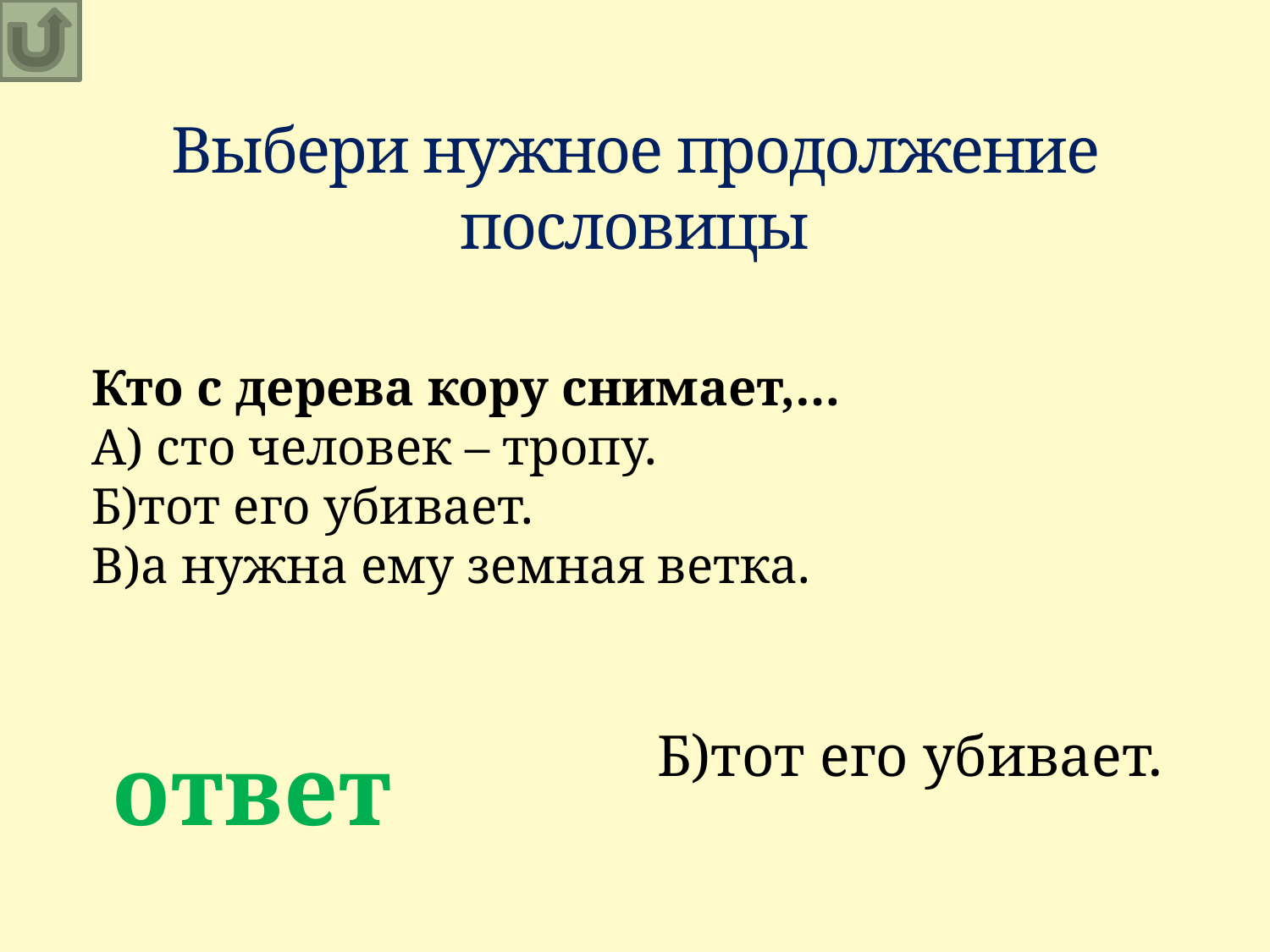

Выбери нужное продолжение пословицы
Кто с дерева кору снимает,…
А) сто человек – тропу.
Б)тот его убивает.
В)а нужна ему земная ветка.
Б)тот его убивает.
ответ